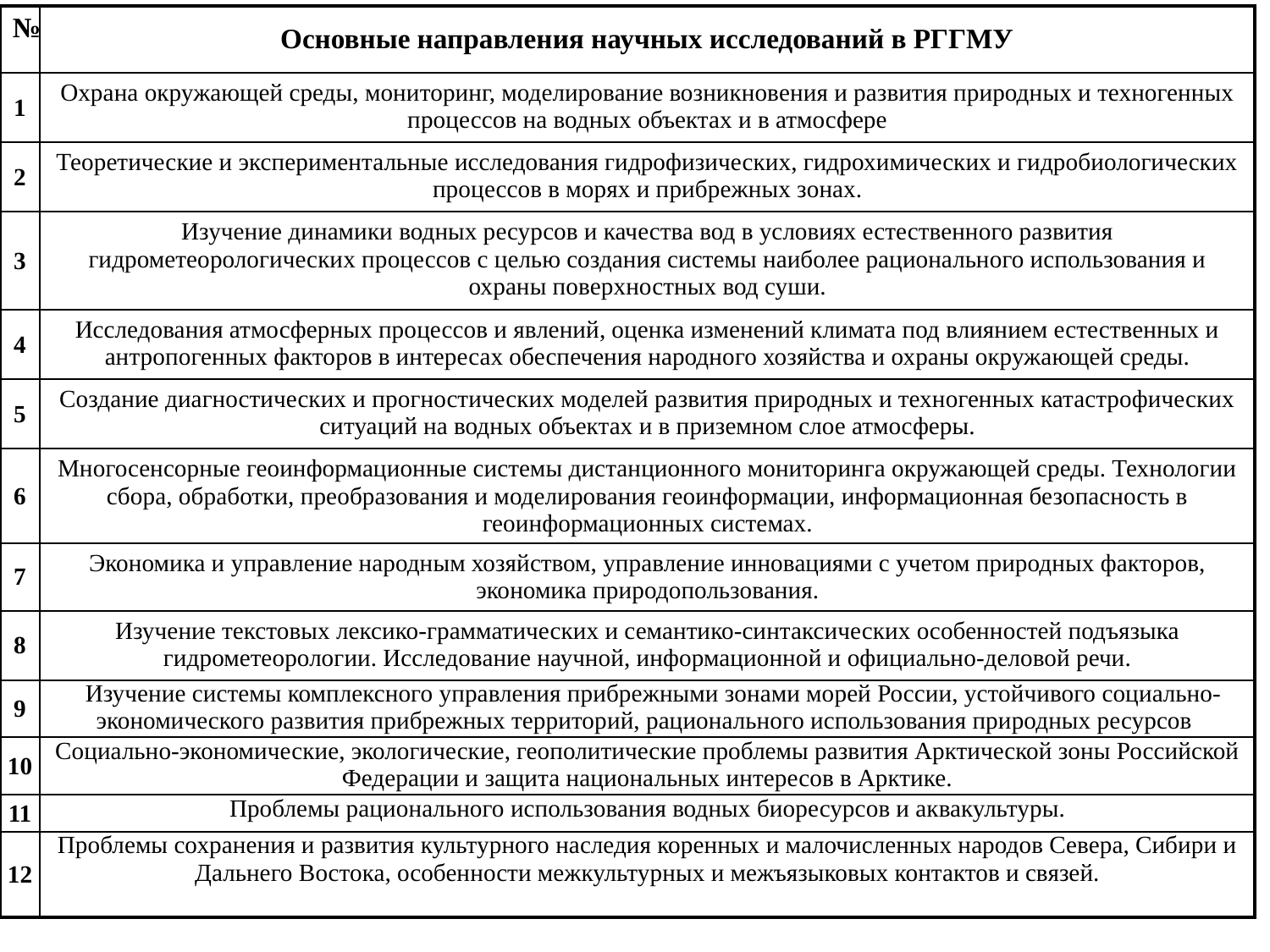

| № | Основные направления научных исследований в РГГМУ |
| --- | --- |
| 1 | Охрана окружающей среды, мониторинг, моделирование возникновения и развития природных и техногенных процессов на водных объектах и в атмосфере |
| 2 | Теоретические и экспериментальные исследования гидрофизических, гидрохимических и гидробиологических процессов в морях и прибрежных зонах. |
| 3 | Изучение динамики водных ресурсов и качества вод в условиях естественного развития гидрометеорологических процессов с целью создания системы наиболее рационального использования и охраны поверхностных вод суши. |
| 4 | Исследования атмосферных процессов и явлений, оценка изменений климата под влиянием естественных и антропогенных факторов в интересах обеспечения народного хозяйства и охраны окружающей среды. |
| 5 | Создание диагностических и прогностических моделей развития природных и техногенных катастрофических ситуаций на водных объектах и в приземном слое атмосферы. |
| 6 | Многосенсорные геоинформационные системы дистанционного мониторинга окружающей среды. Технологии сбора, обработки, преобразования и моделирования геоинформации, информационная безопасность в геоинформационных системах. |
| 7 | Экономика и управление народным хозяйством, управление инновациями с учетом природных факторов, экономика природопользования. |
| 8 | Изучение текстовых лексико-грамматических и семантико-синтаксических особенностей подъязыка гидрометеорологии. Исследование научной, информационной и официально-деловой речи. |
| 9 | Изучение системы комплексного управления прибрежными зонами морей России, устойчивого социально-экономического развития прибрежных территорий, рационального использования природных ресурсов |
| 10 | Социально-экономические, экологические, геополитические проблемы развития Арктической зоны Российской Федерации и защита национальных интересов в Арктике. |
| 11 | Проблемы рационального использования водных биоресурсов и аквакультуры. |
| 12 | Проблемы сохранения и развития культурного наследия коренных и малочисленных народов Севера, Сибири и Дальнего Востока, особенности межкультурных и межъязыковых контактов и связей. |